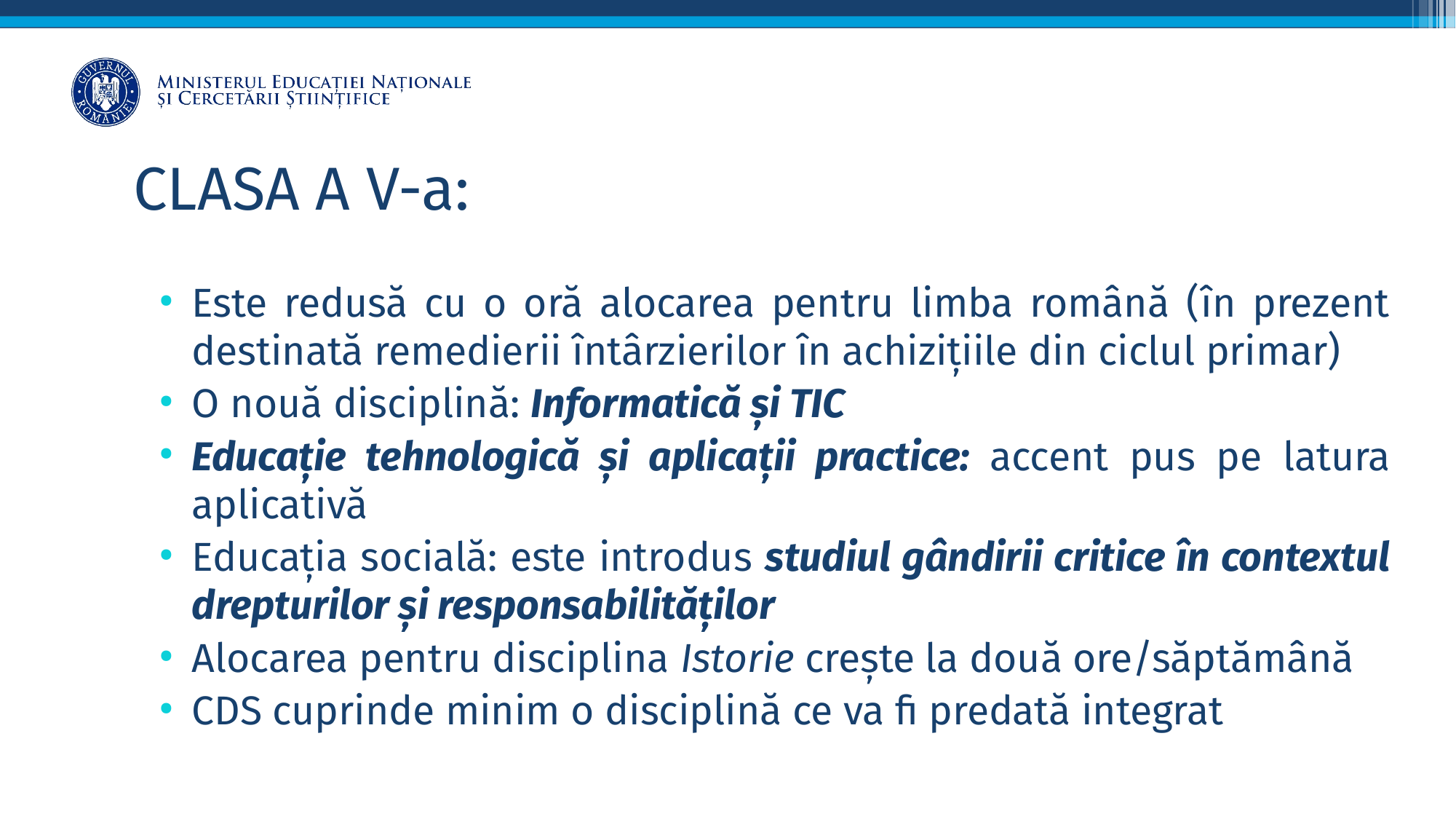

# CLASA A V-a:
Este redusă cu o oră alocarea pentru limba română (în prezent destinată remedierii întârzierilor în achizițiile din ciclul primar)
O nouă disciplină: Informatică și TIC
Educație tehnologică și aplicații practice: accent pus pe latura aplicativă
Educația socială: este introdus studiul gândirii critice în contextul drepturilor și responsabilităților
Alocarea pentru disciplina Istorie crește la două ore/săptămână
CDS cuprinde minim o disciplină ce va fi predată integrat